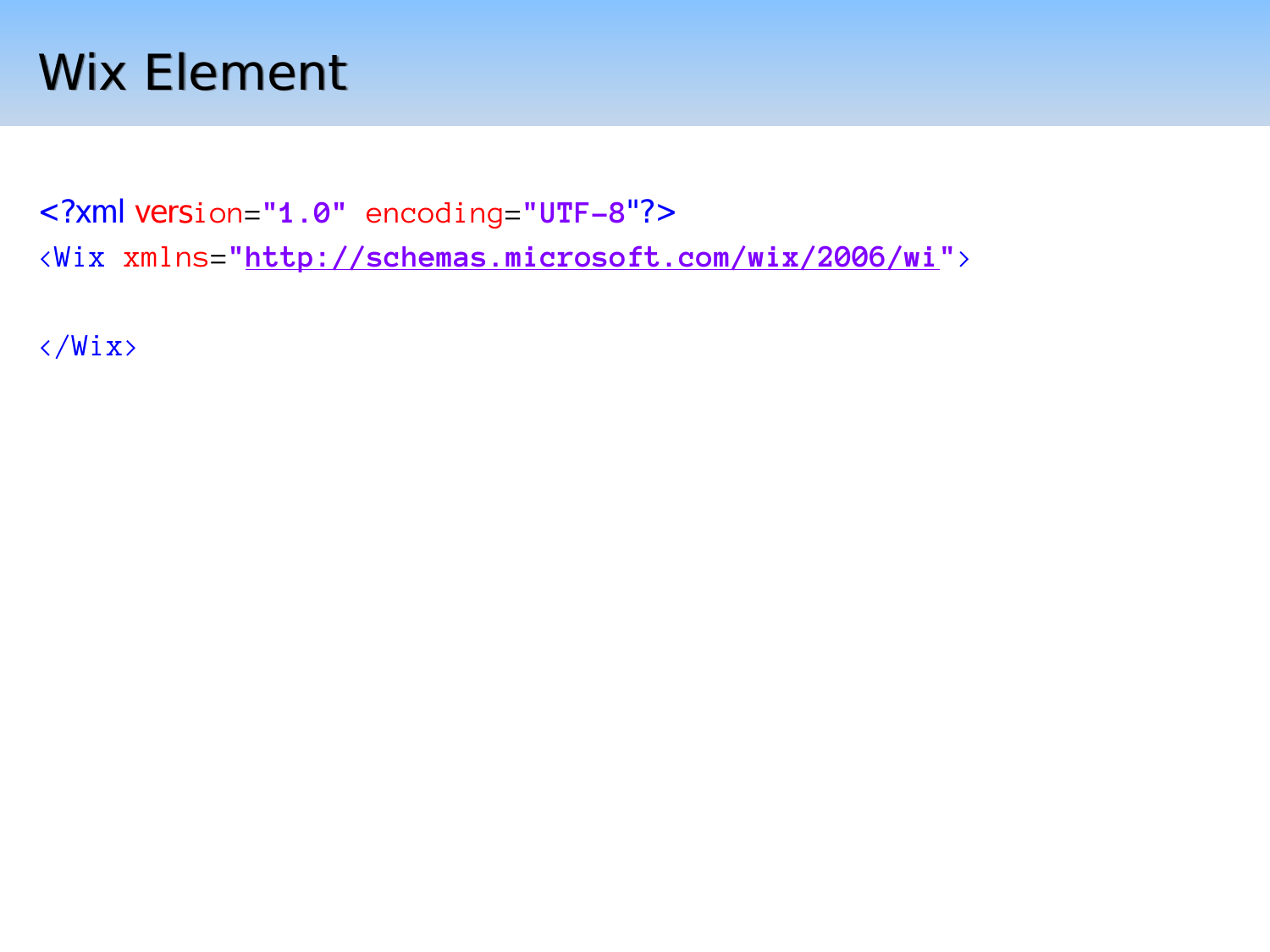

# Wix Element

<?xml version="1.0" encoding="UTF-8"?>
<Wix xmlns="http://schemas.microsoft.com/wix/2006/wi">

</Wix>